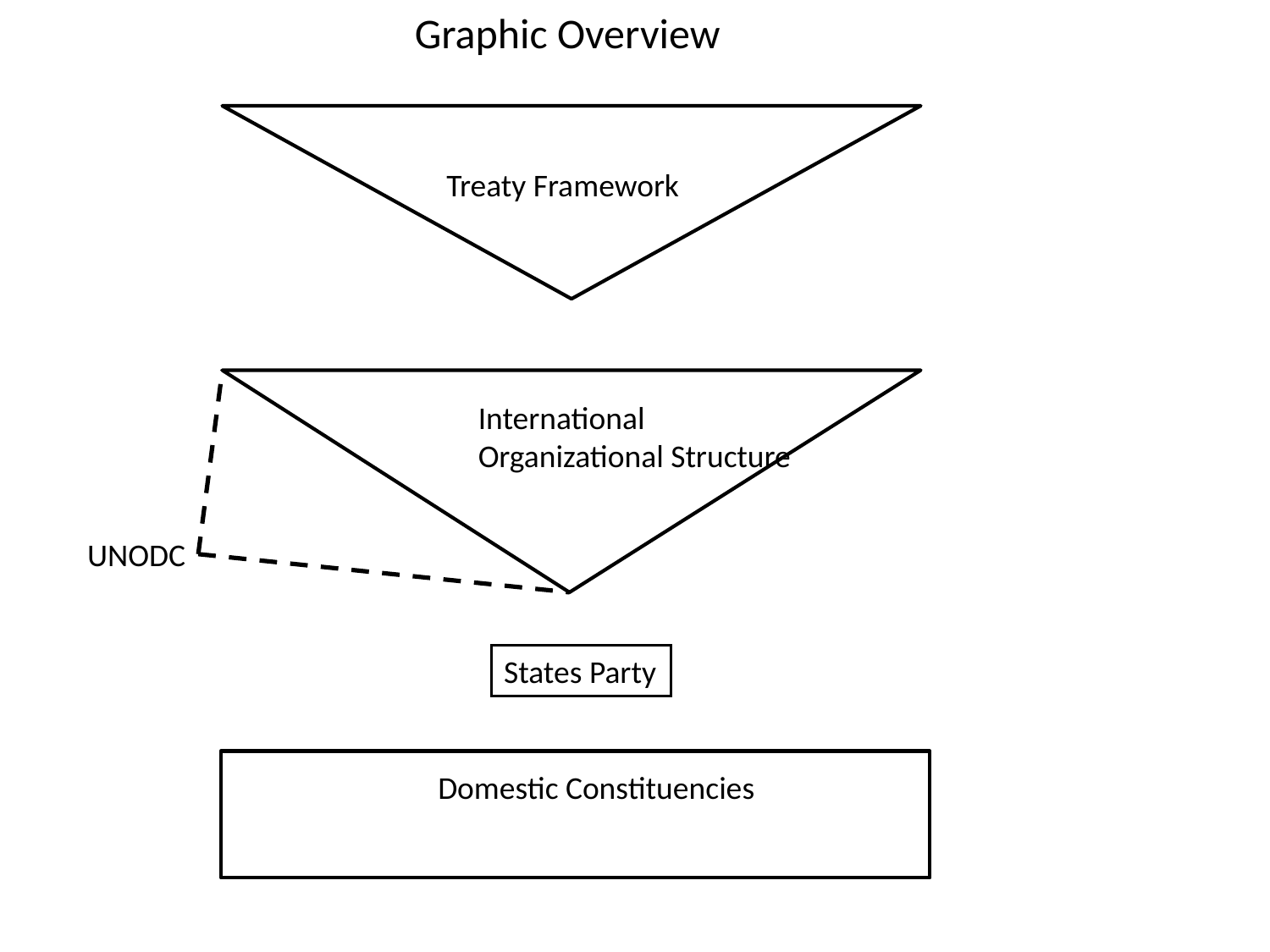

Graphic Overview

Treaty Framework

International Organizational Structure

UNODC
States Party

Domestic Constituencies